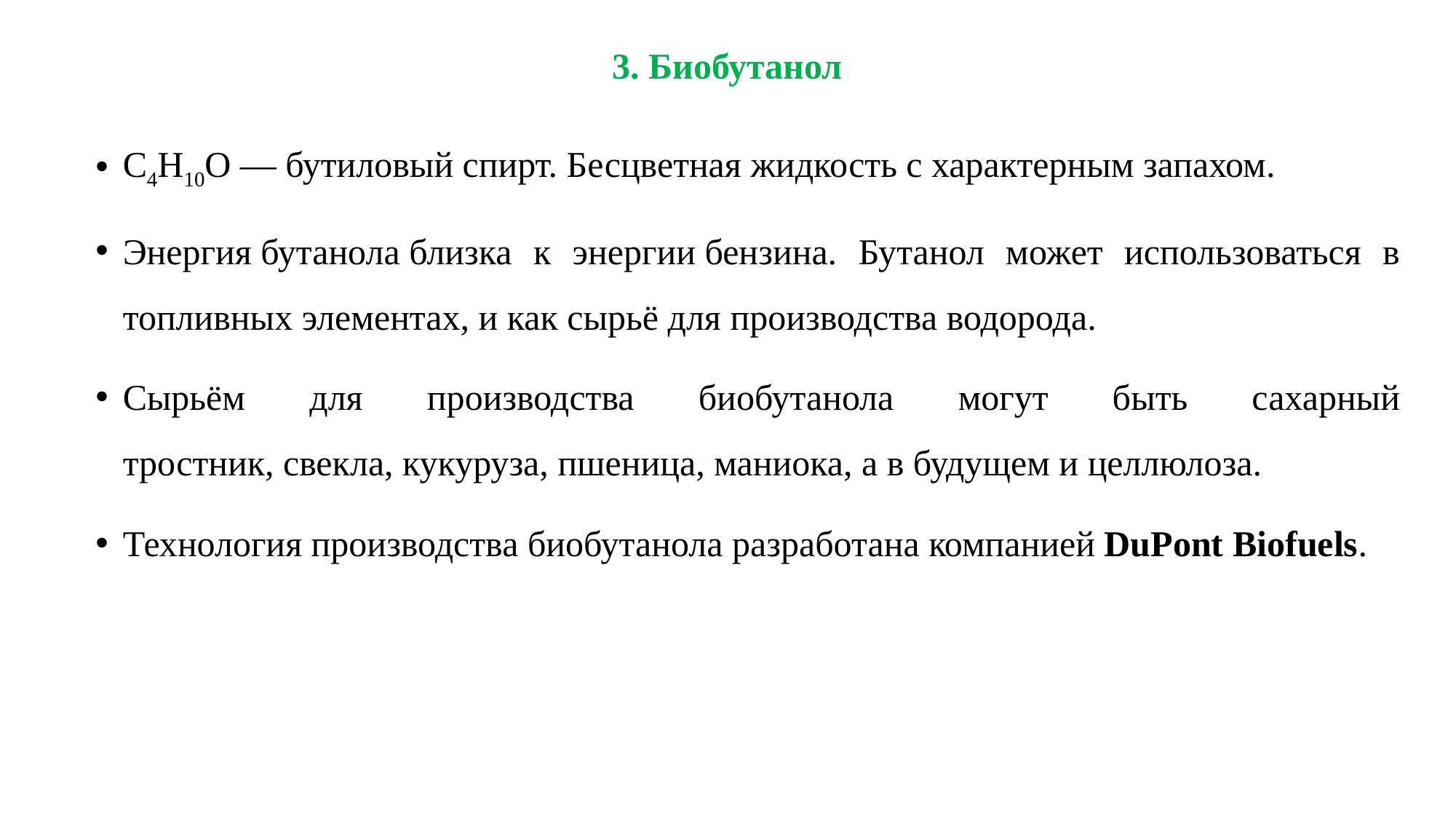

# 3. Биобутанол
C4H10O — бутиловый спирт. Бесцветная жидкость с характерным запахом.
Энергия бутанола близка к энергии бензина. Бутанол может использоваться в топливных элементах, и как сырьё для производства водорода.
Сырьём для производства биобутанола могут быть сахарный тростник, свекла, кукуруза, пшеница, маниока, а в будущем и целлюлоза.
Технология производства биобутанола разработана компанией DuPont Biofuels.